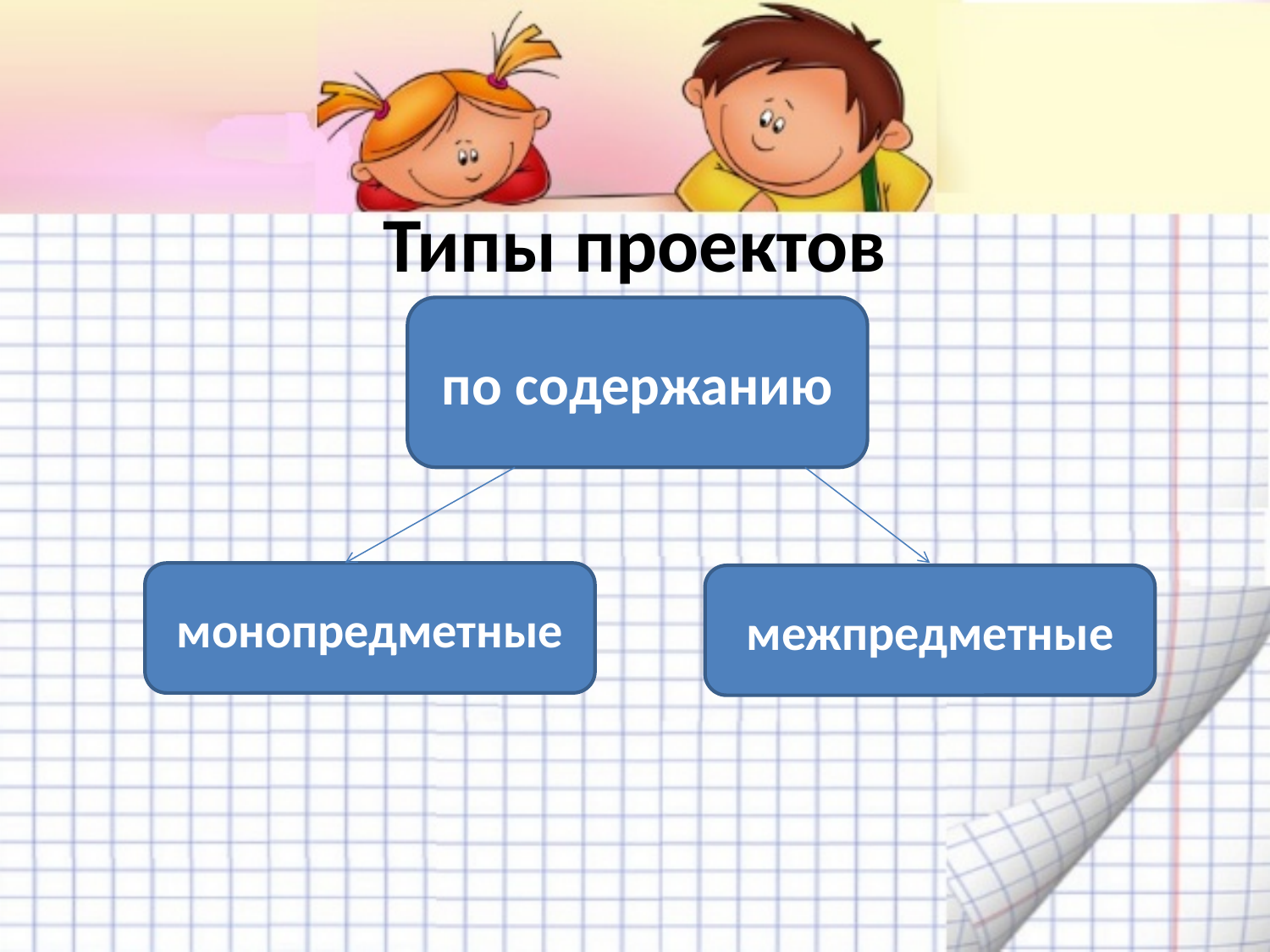

# Типы проектов

по содержанию
монопредметные
межпредметные